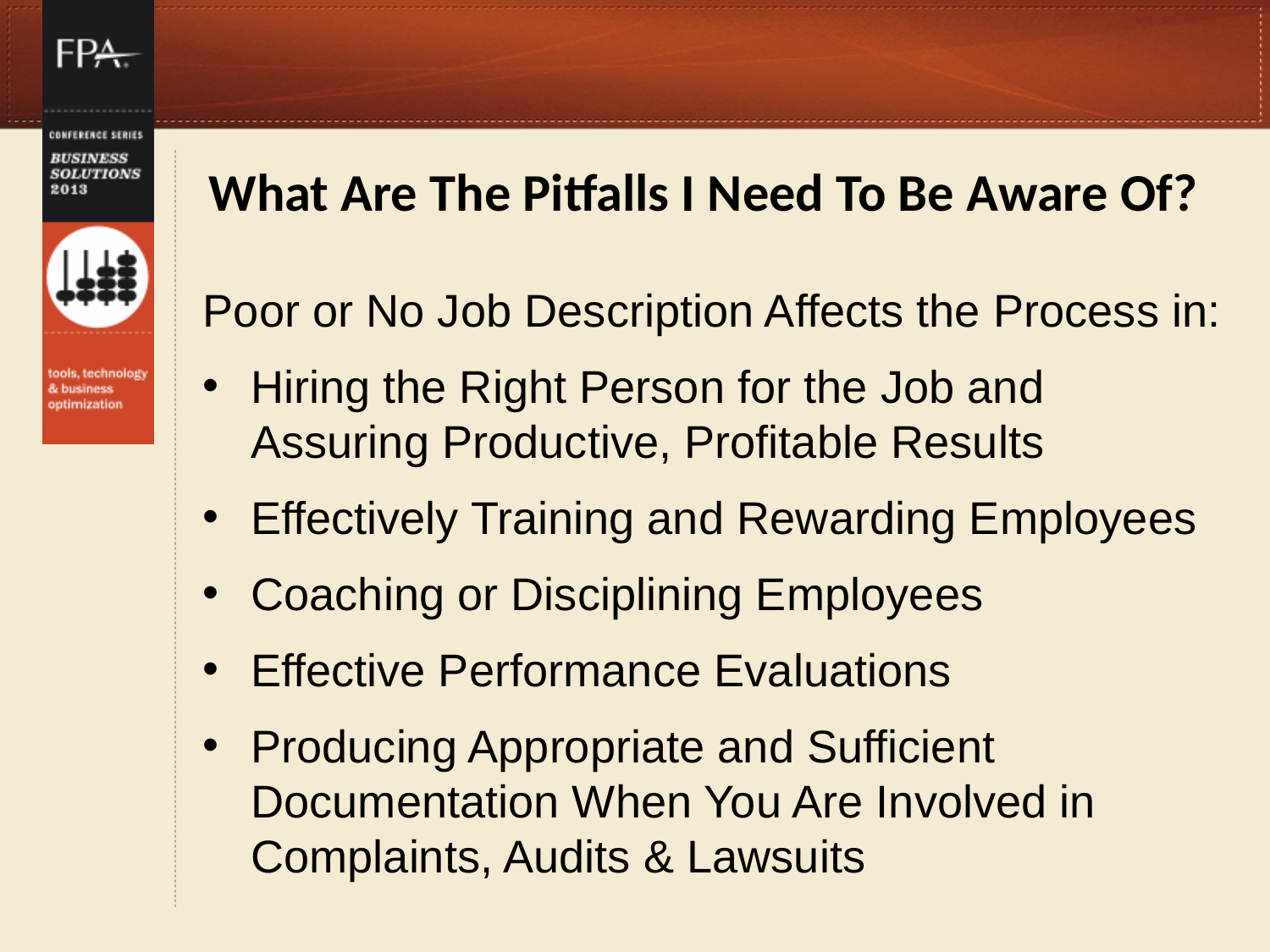

# What Are The Pitfalls I Need To Be Aware Of?
Poor or No Job Description Affects the Process in:
Hiring the Right Person for the Job and Assuring Productive, Profitable Results
Effectively Training and Rewarding Employees
Coaching or Disciplining Employees
Effective Performance Evaluations
Producing Appropriate and Sufficient Documentation When You Are Involved in Complaints, Audits & Lawsuits